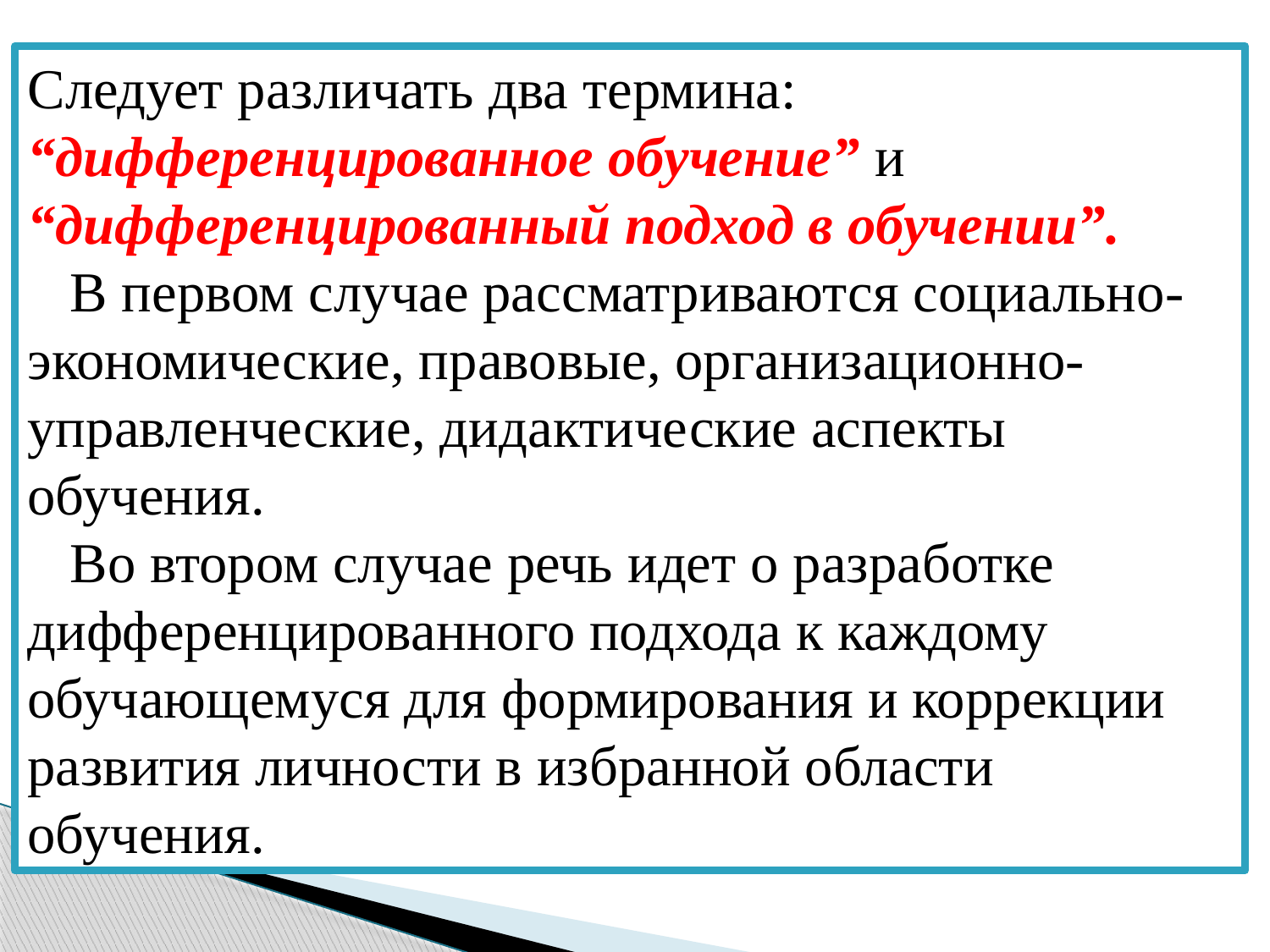

Следует различать два термина: “дифференцированное обучение” и “дифференцированный подход в обучении”.
   В первом случае рассматриваются социально-экономические, правовые, организационно-управленческие, дидактические аспекты обучения.
   Во втором случае речь идет о разработке дифференцированного подхода к каждому обучающемуся для формирования и коррекции развития личности в избранной области обучения.